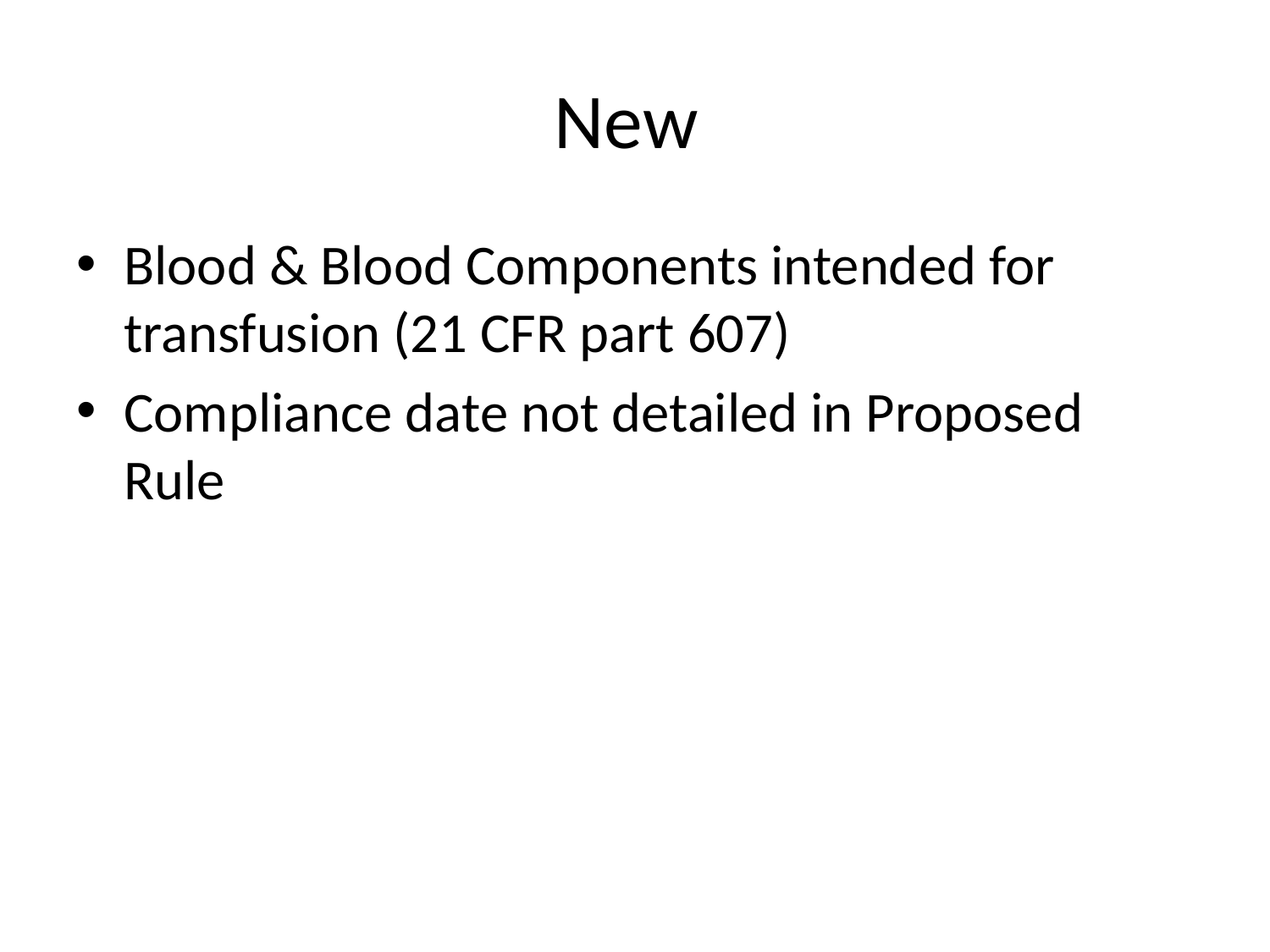

# New
Blood & Blood Components intended for transfusion (21 CFR part 607)
Compliance date not detailed in Proposed Rule